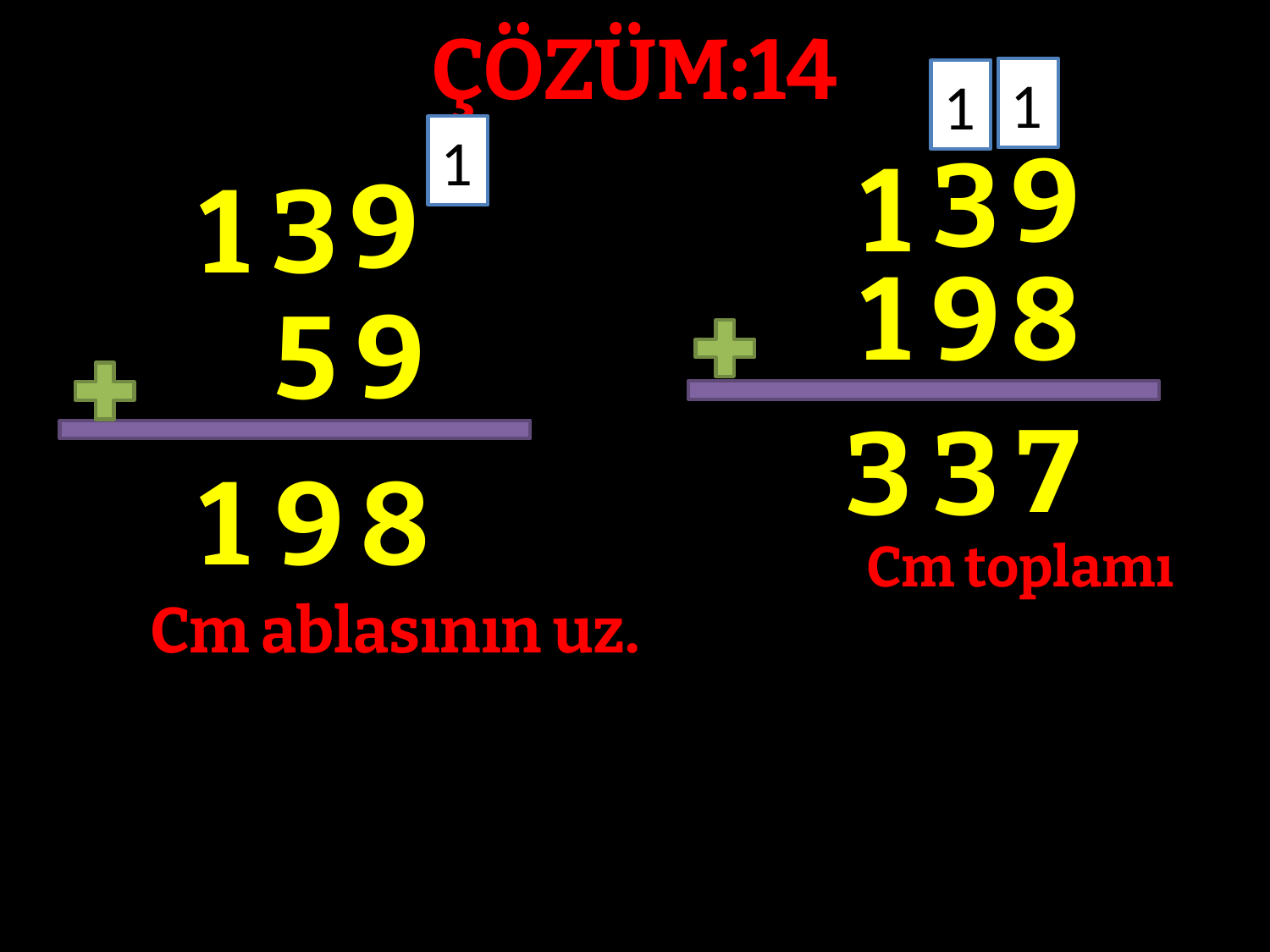

ÇÖZÜM:14
#
1
1
1
9
3
1
9
1
3
1
9
8
9
5

7

3
3
1
9
8
Cm toplamı
Cm ablasının uz.